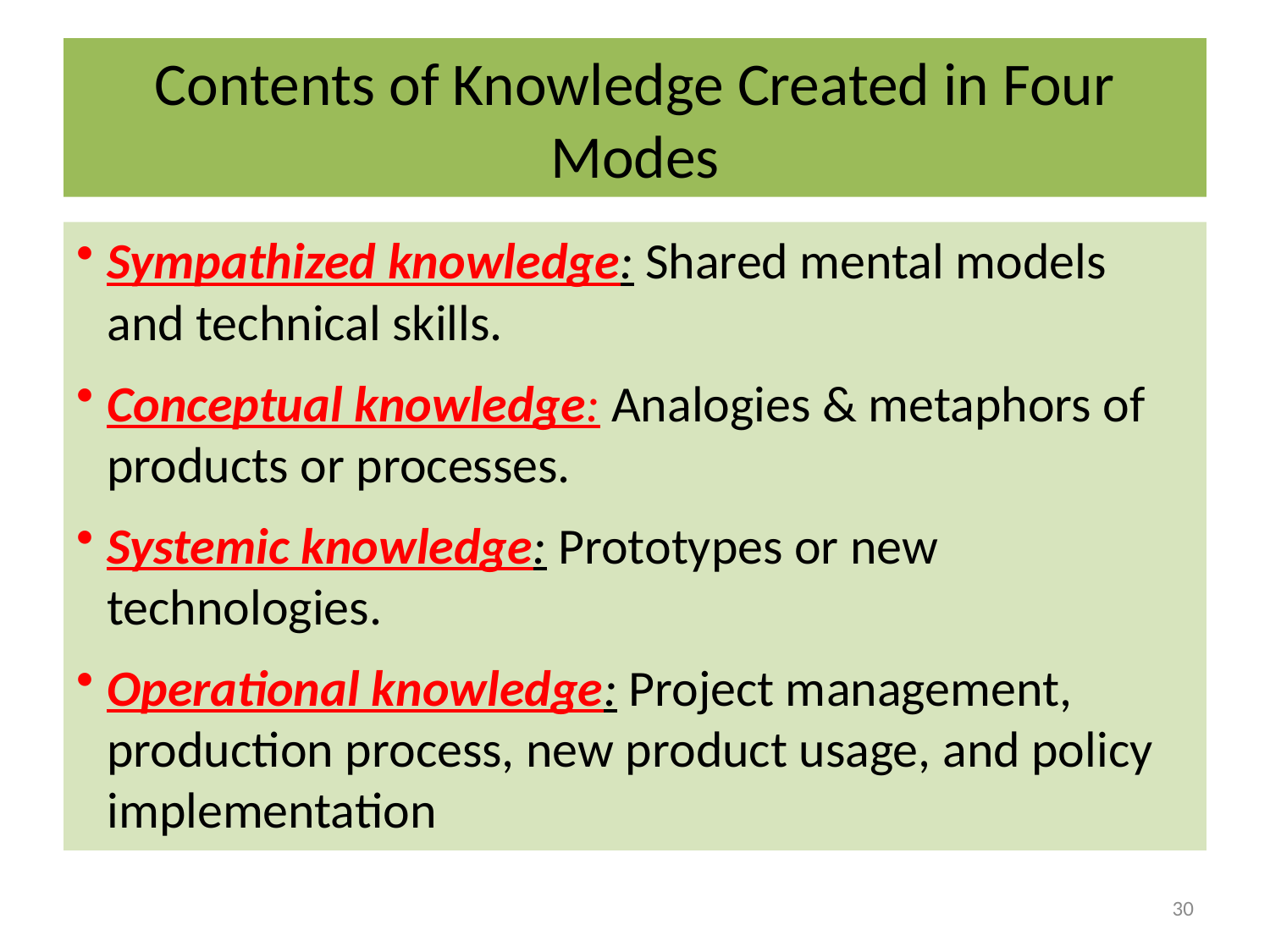

# Contents of Knowledge Created in Four Modes
Sympathized knowledge: Shared mental models and technical skills.
Conceptual knowledge: Analogies & metaphors of products or processes.
Systemic knowledge: Prototypes or new technologies.
Operational knowledge: Project management, production process, new product usage, and policy implementation
30